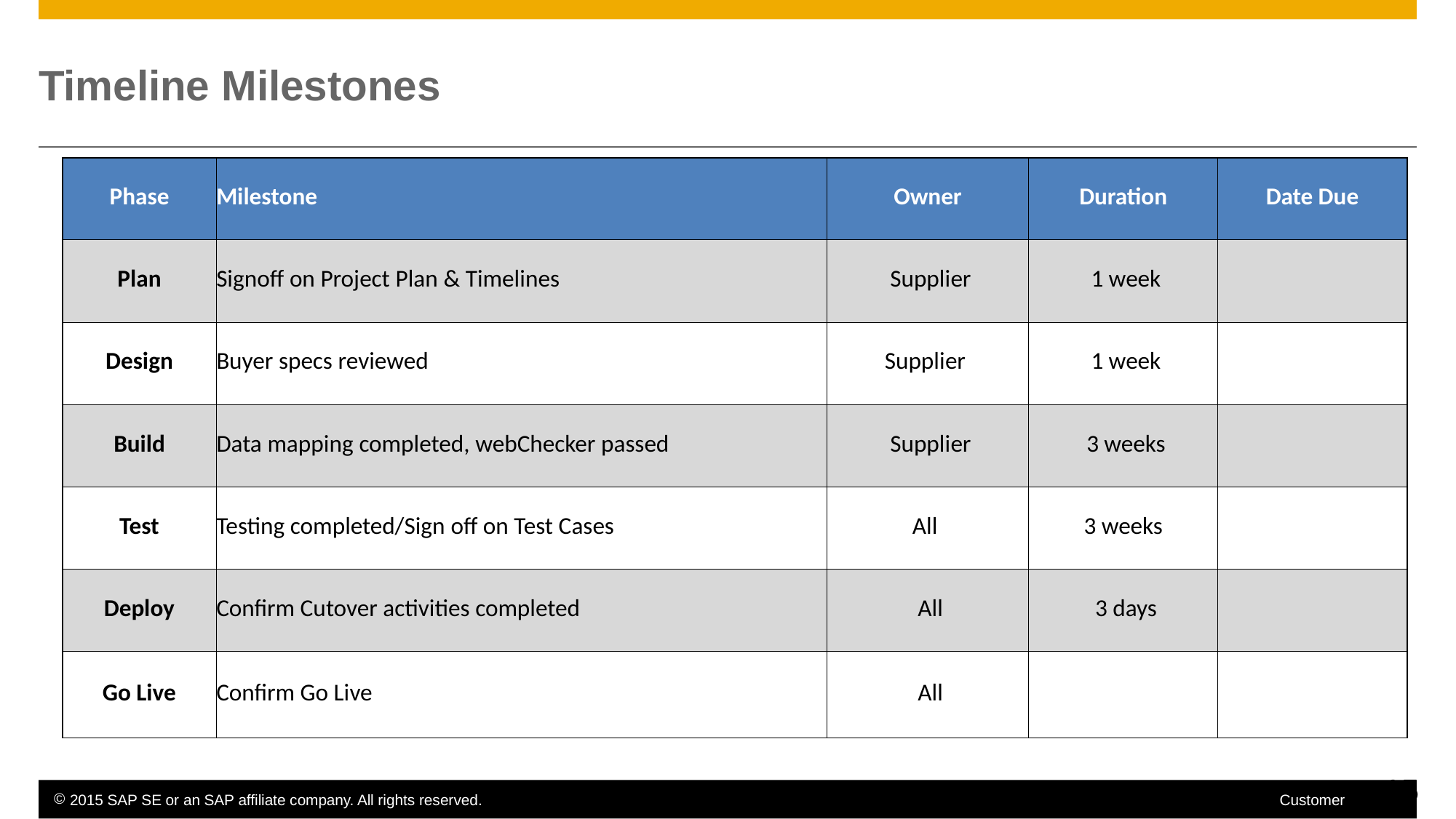

# Timeline Milestones
| Phase | Milestone | Owner | Duration | Date Due |
| --- | --- | --- | --- | --- |
| Plan | Signoff on Project Plan & Timelines | Supplier | 1 week |  |
| Design | Buyer specs reviewed | Supplier | 1 week |  |
| Build | Data mapping completed, webChecker passed | Supplier | 3 weeks |  |
| Test | Testing completed/Sign off on Test Cases | All | 3 weeks |  |
| Deploy | Confirm Cutover activities completed | All | 3 days |  |
| Go Live | Confirm Go Live | All |  |  |
15